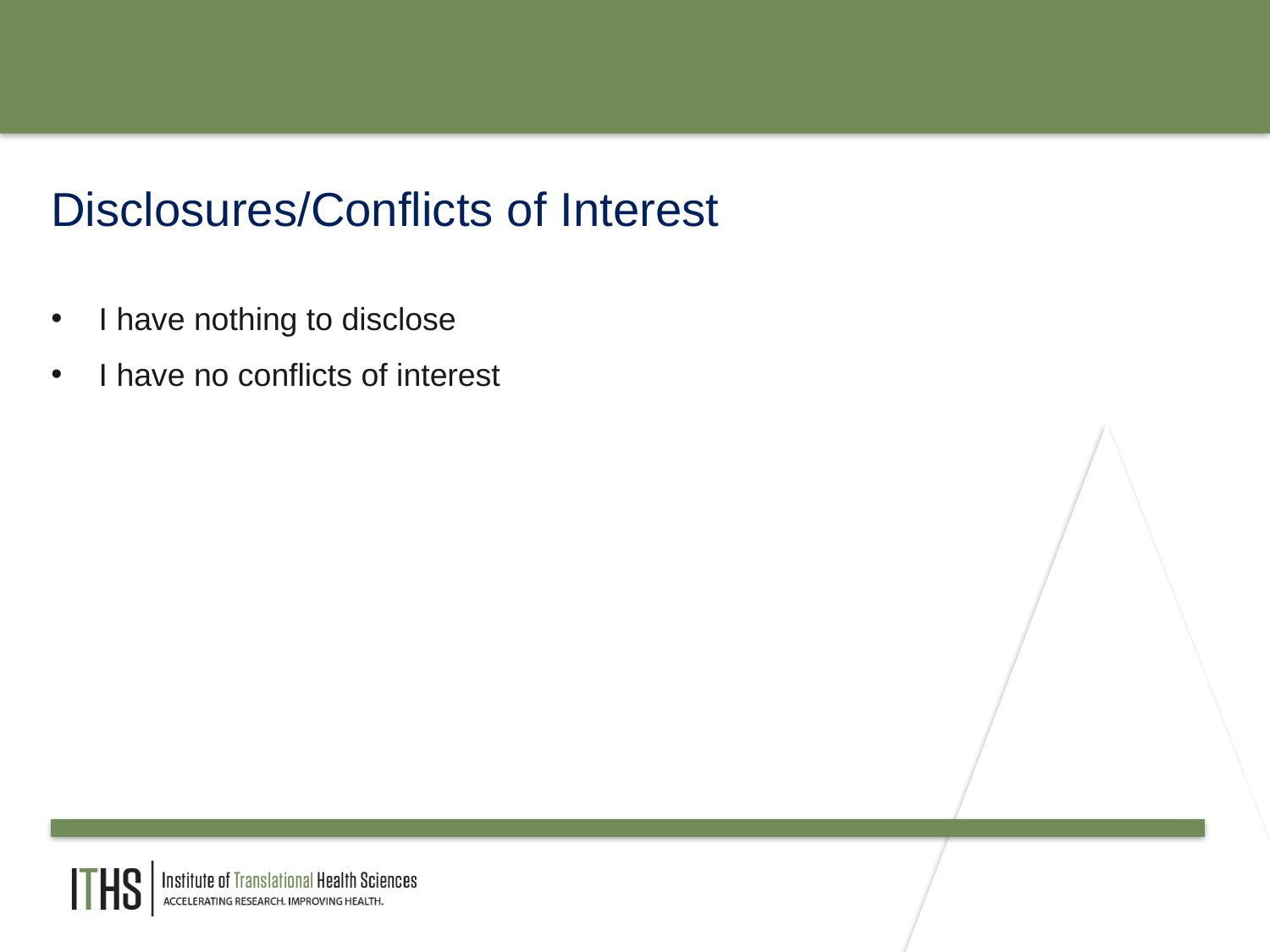

# Disclosures/Conflicts of Interest
I have nothing to disclose
I have no conflicts of interest